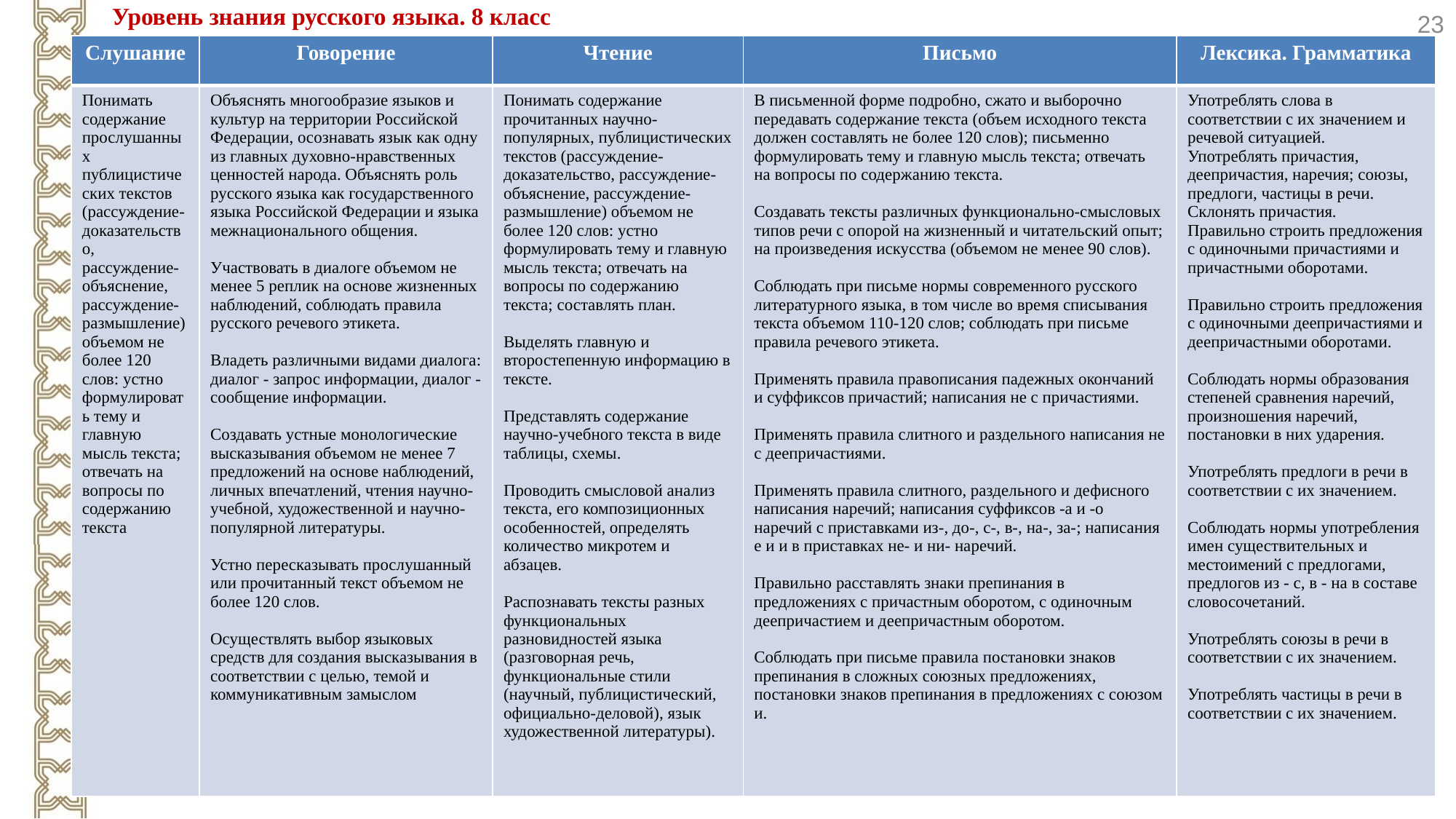

Уровень знания русского языка. 8 класс
23
| Слушание | Говорение | Чтение | Письмо | Лексика. Грамматика |
| --- | --- | --- | --- | --- |
| Понимать содержание прослушанных публицистических текстов (рассуждение-доказательство, рассуждение-объяснение, рассуждение-размышление) объемом не более 120 слов: устно формулировать тему и главную мысль текста; отвечать на вопросы по содержанию текста | Объяснять многообразие языков и культур на территории Российской Федерации, осознавать язык как одну из главных духовно-нравственных ценностей народа. Объяснять роль русского языка как государственного языка Российской Федерации и языка межнационального общения. Участвовать в диалоге объемом не менее 5 реплик на основе жизненных наблюдений, соблюдать правила русского речевого этикета. Владеть различными видами диалога: диалог - запрос информации, диалог - сообщение информации. Создавать устные монологические высказывания объемом не менее 7 предложений на основе наблюдений, личных впечатлений, чтения научно-учебной, художественной и научно-популярной литературы. Устно пересказывать прослушанный или прочитанный текст объемом не более 120 слов. Осуществлять выбор языковых средств для создания высказывания в соответствии с целью, темой и коммуникативным замыслом | Понимать содержание прочитанных научно-популярных, публицистических текстов (рассуждение-доказательство, рассуждение-объяснение, рассуждение- размышление) объемом не более 120 слов: устно формулировать тему и главную мысль текста; отвечать на вопросы по содержанию текста; составлять план. Выделять главную и второстепенную информацию в тексте. Представлять содержание научно-учебного текста в виде таблицы, схемы. Проводить смысловой анализ текста, его композиционных особенностей, определять количество микротем и абзацев. Распознавать тексты разных функциональных разновидностей языка (разговорная речь, функциональные стили (научный, публицистический, официально-деловой), язык художественной литературы). | В письменной форме подробно, сжато и выборочно передавать содержание текста (объем исходного текста должен составлять не более 120 слов); письменно формулировать тему и главную мысль текста; отвечать на вопросы по содержанию текста. Создавать тексты различных функционально-смысловых типов речи с опорой на жизненный и читательский опыт; на произведения искусства (объемом не менее 90 слов). Соблюдать при письме нормы современного русского литературного языка, в том числе во время списывания текста объемом 110-120 слов; соблюдать при письме правила речевого этикета. Применять правила правописания падежных окончаний и суффиксов причастий; написания не с причастиями. Применять правила слитного и раздельного написания не с деепричастиями. Применять правила слитного, раздельного и дефисного написания наречий; написания суффиксов -а и -о наречий с приставками из-, до-, с-, в-, на-, за-; написания е и и в приставках не- и ни- наречий. Правильно расставлять знаки препинания в предложениях с причастным оборотом, с одиночным деепричастием и деепричастным оборотом. Соблюдать при письме правила постановки знаков препинания в сложных союзных предложениях, постановки знаков препинания в предложениях с союзом и. | Употреблять слова в соответствии с их значением и речевой ситуацией. Употреблять причастия, деепричастия, наречия; союзы, предлоги, частицы в речи. Склонять причастия. Правильно строить предложения с одиночными причастиями и причастными оборотами. Правильно строить предложения с одиночными деепричастиями и деепричастными оборотами. Соблюдать нормы образования степеней сравнения наречий, произношения наречий, постановки в них ударения. Употреблять предлоги в речи в соответствии с их значением. Соблюдать нормы употребления имен существительных и местоимений с предлогами, предлогов из - с, в - на в составе словосочетаний. Употреблять союзы в речи в соответствии с их значением. Употреблять частицы в речи в соответствии с их значением. |